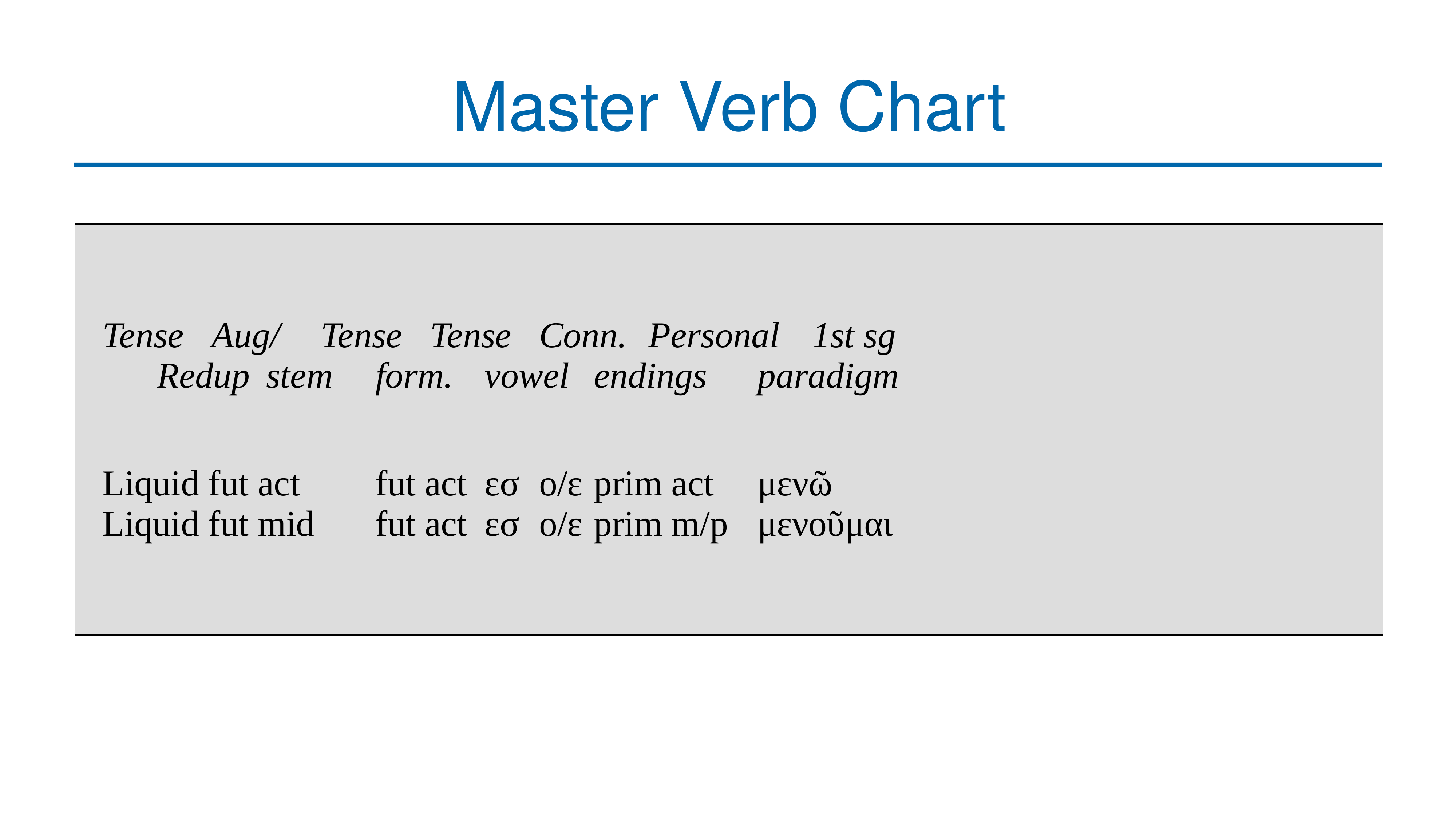

# Master Verb Chart
| Tense Aug/ Tense Tense Conn. Personal 1st sg Redup stem form. vowel endings paradigm Liquid fut act fut act εσ ο/ε prim act μενῶ Liquid fut mid fut act εσ ο/ε prim m/p μενοῦμαι |
| --- |